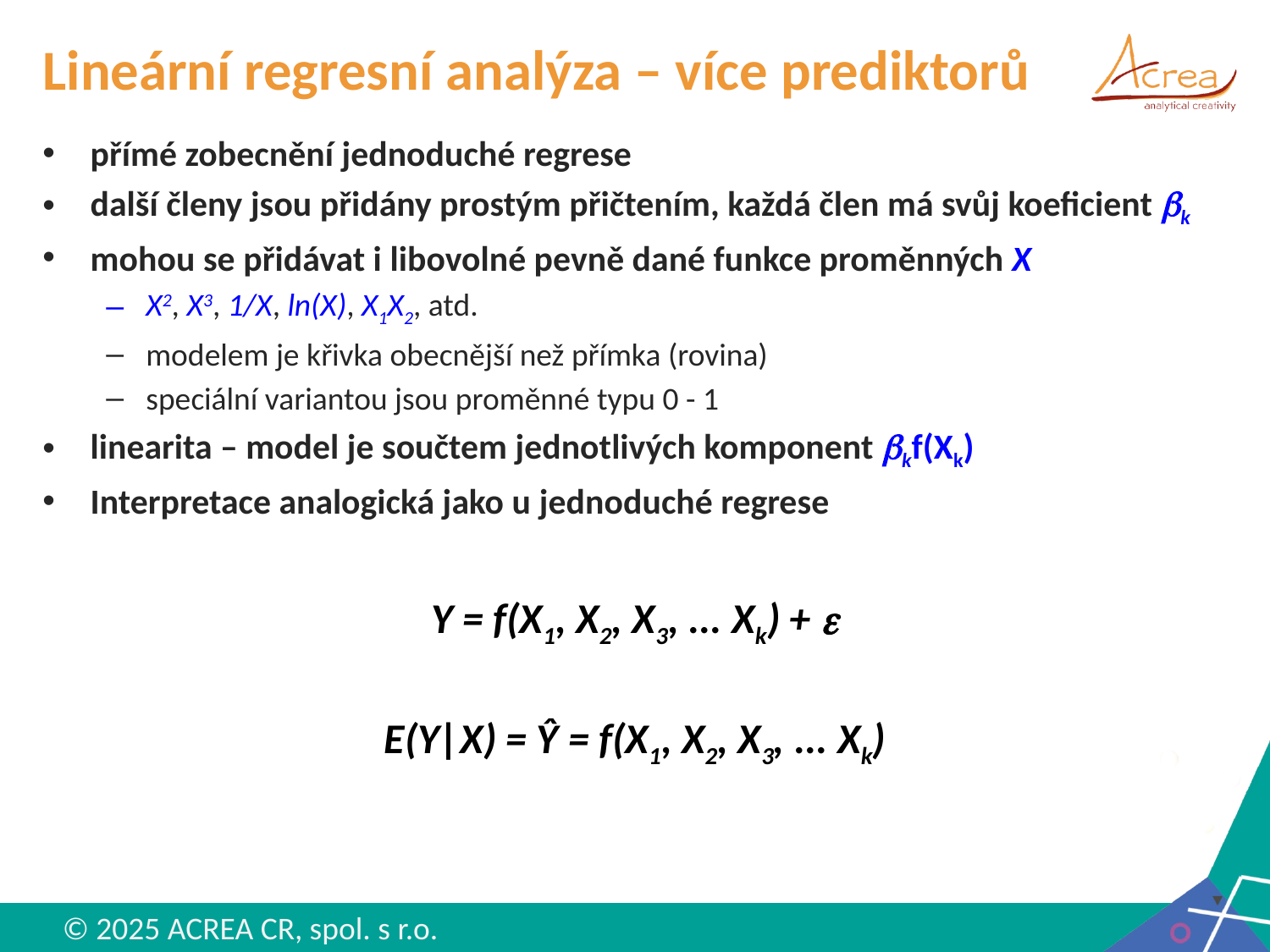

# Lineární regresní analýza – více prediktorů
přímé zobecnění jednoduché regrese
další členy jsou přidány prostým přičtením, každá člen má svůj koeficient βk
mohou se přidávat i libovolné pevně dané funkce proměnných X
X2, X3, 1/X, ln(X), X1X2, atd.
modelem je křivka obecnější než přímka (rovina)
speciální variantou jsou proměnné typu 0 - 1
linearita – model je součtem jednotlivých komponent βkf(Xk)
Interpretace analogická jako u jednoduché regrese
Y = f(X1, X2, X3, ... Xk) + ε
E(Y|X) = Ŷ = f(X1, X2, X3, ... Xk)